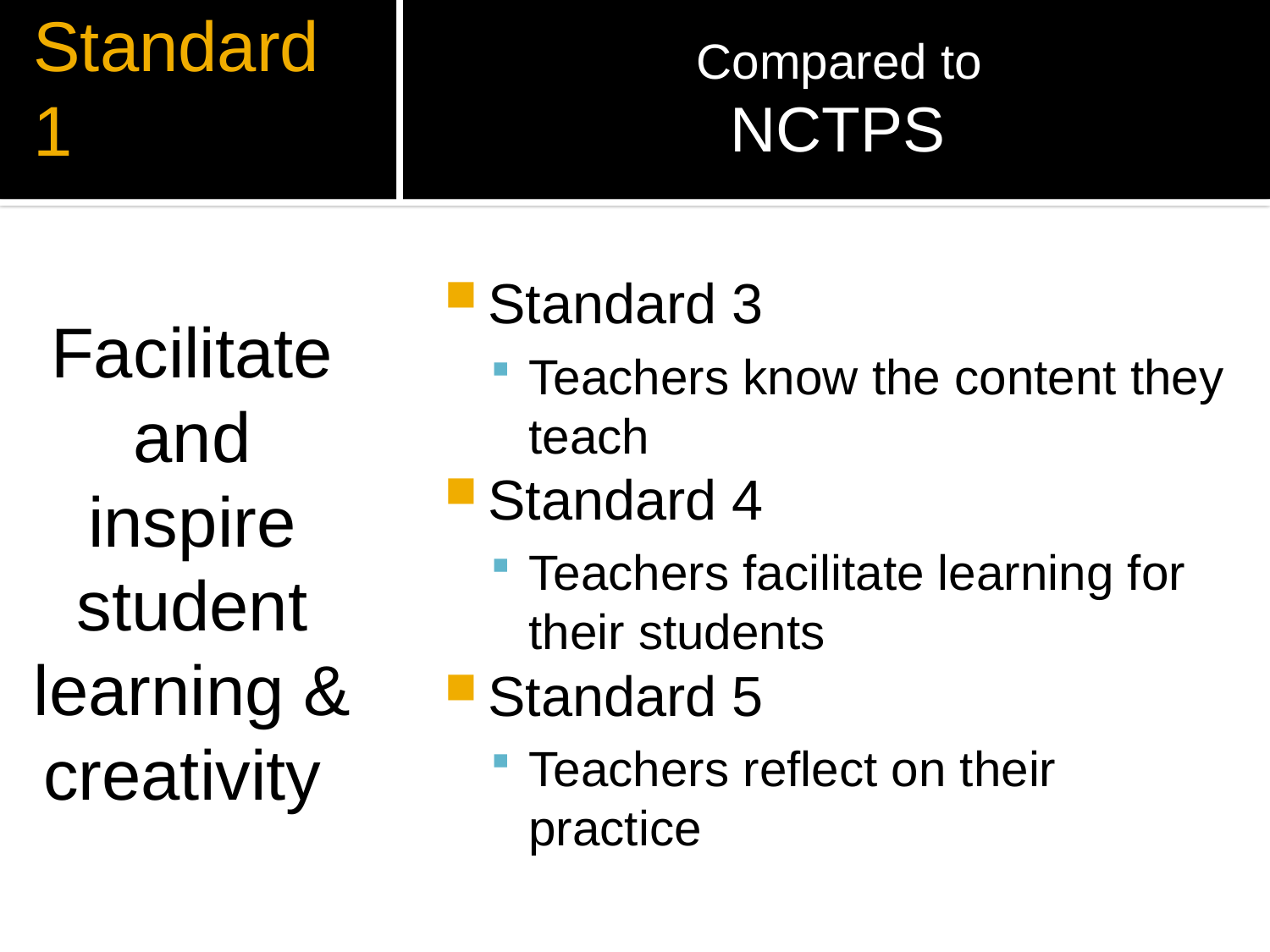

# ISTE*T Standard 1
Compared to
NCTPS
Facilitate and inspire student learning & creativity
Standard 3
Teachers know the content they teach
Standard 4
Teachers facilitate learning for their students
Standard 5
Teachers reflect on their practice